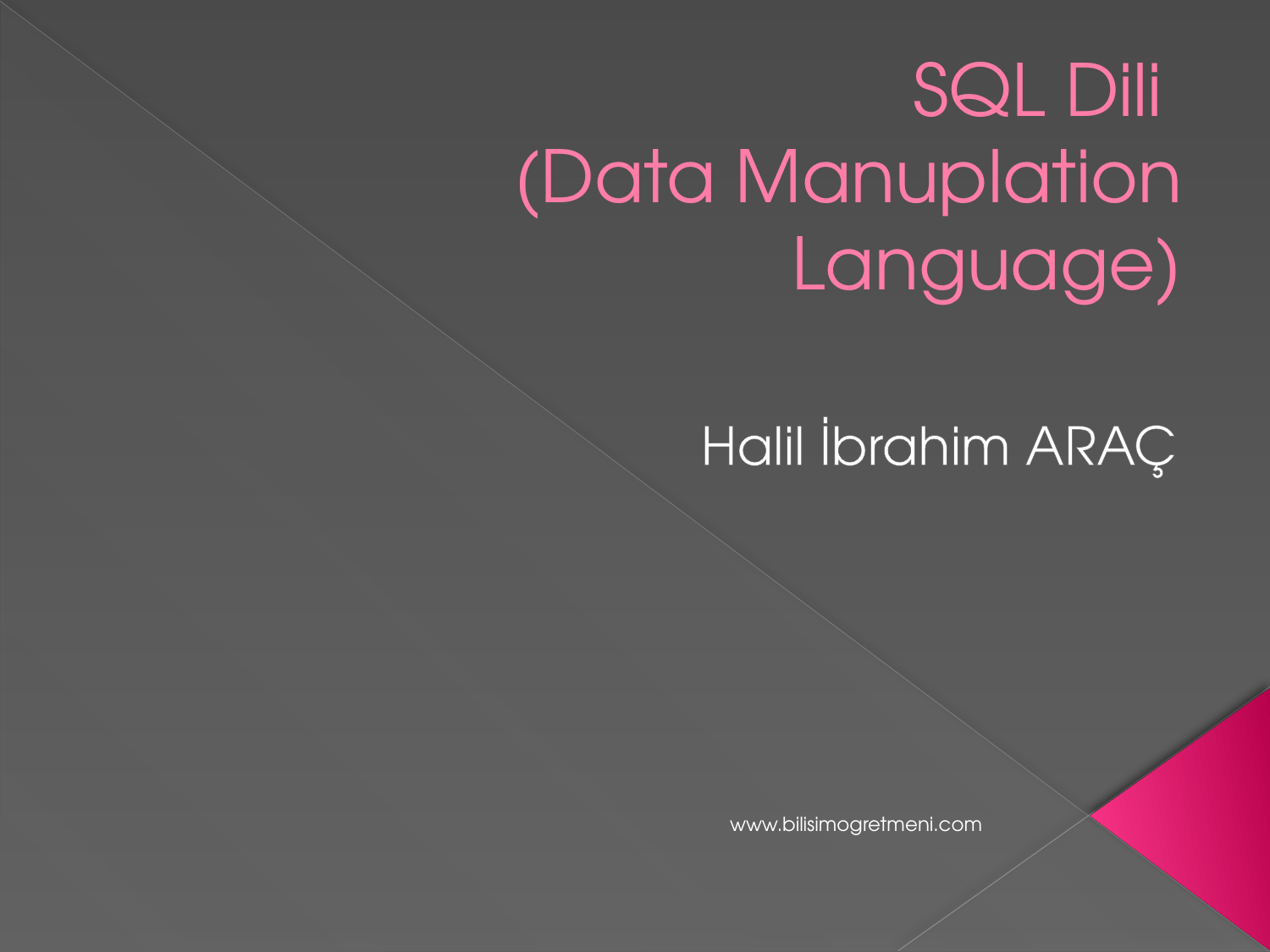

# SQL Dili (Data Manuplation Language)
Halil İbrahim ARAÇ
www.bilisimogretmeni.com